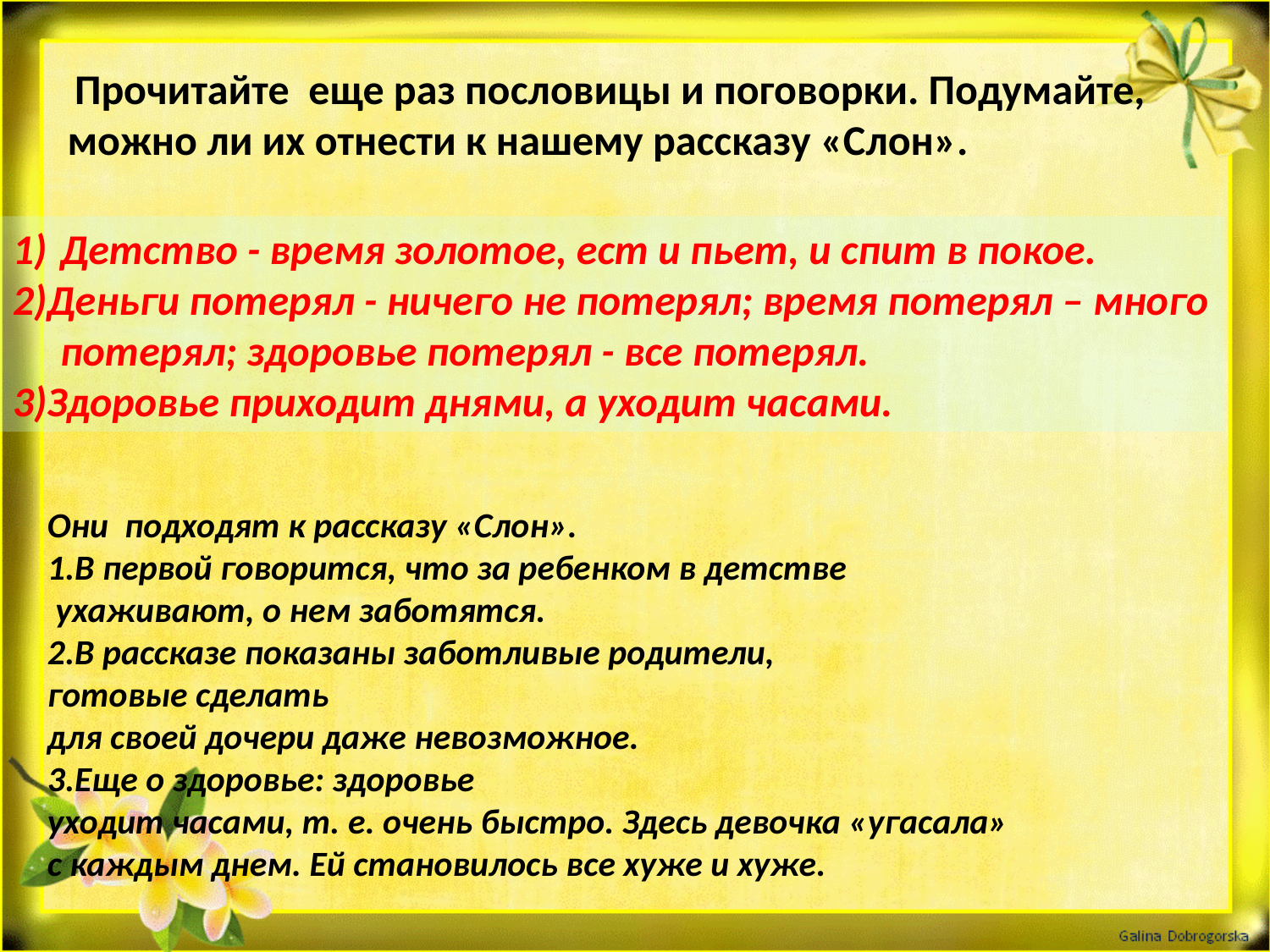

Прочитайте  еще раз пословицы и поговорки. Подумайте, можно ли их отнести к нашему рассказу «Слон».
Детство - время золотое, ест и пьет, и спит в покое.
2)Деньги потерял - ничего не потерял; время потерял – много потерял; здоровье потерял - все потерял.
3)Здоровье приходит днями, а уходит часами.
Они  подходят к рассказу «Слон».
1.В первой говорится, что за ребенком в детстве
 ухаживают, о нем заботятся.
2.В рассказе показаны заботливые родители,
готовые сделать
для своей дочери даже невозможное.
3.Еще о здоровье: здоровье
уходит часами, т. е. очень быстро. Здесь девочка «угасала»
с каждым днем. Ей становилось все хуже и хуже.